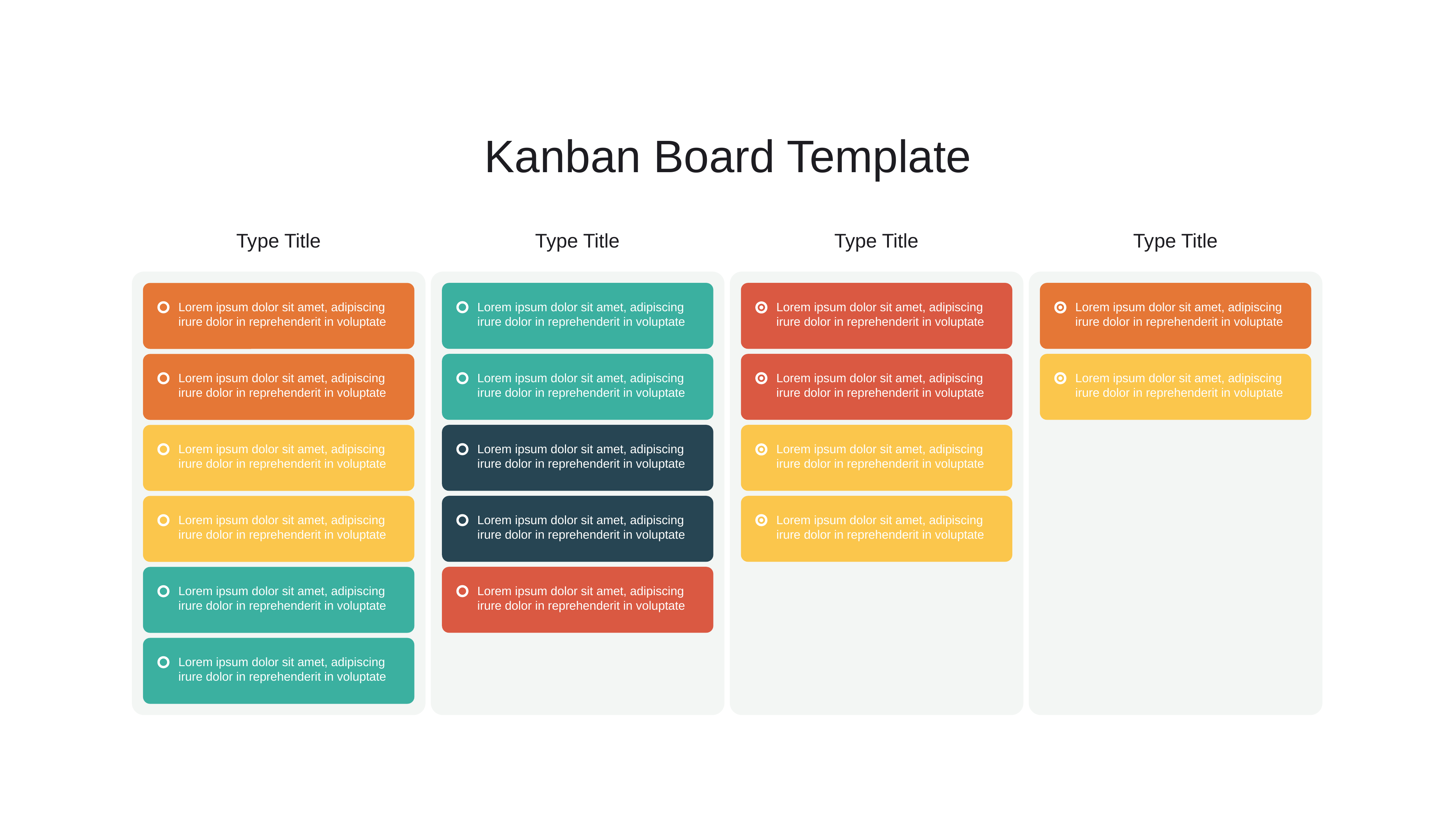

Kanban Board Template
Type Title
Type Title
Type Title
Type Title

Lorem ipsum dolor sit amet, adipiscing irure dolor in reprehenderit in voluptate

Lorem ipsum dolor sit amet, adipiscing irure dolor in reprehenderit in voluptate
Lorem ipsum dolor sit amet, adipiscing irure dolor in reprehenderit in voluptate
Lorem ipsum dolor sit amet, adipiscing irure dolor in reprehenderit in voluptate

Lorem ipsum dolor sit amet, adipiscing irure dolor in reprehenderit in voluptate

Lorem ipsum dolor sit amet, adipiscing irure dolor in reprehenderit in voluptate
Lorem ipsum dolor sit amet, adipiscing irure dolor in reprehenderit in voluptate
Lorem ipsum dolor sit amet, adipiscing irure dolor in reprehenderit in voluptate

Lorem ipsum dolor sit amet, adipiscing irure dolor in reprehenderit in voluptate
Lorem ipsum dolor sit amet, adipiscing irure dolor in reprehenderit in voluptate
Lorem ipsum dolor sit amet, adipiscing irure dolor in reprehenderit in voluptate

Lorem ipsum dolor sit amet, adipiscing irure dolor in reprehenderit in voluptate
Lorem ipsum dolor sit amet, adipiscing irure dolor in reprehenderit in voluptate
Lorem ipsum dolor sit amet, adipiscing irure dolor in reprehenderit in voluptate

Lorem ipsum dolor sit amet, adipiscing irure dolor in reprehenderit in voluptate
Lorem ipsum dolor sit amet, adipiscing irure dolor in reprehenderit in voluptate

Lorem ipsum dolor sit amet, adipiscing irure dolor in reprehenderit in voluptate